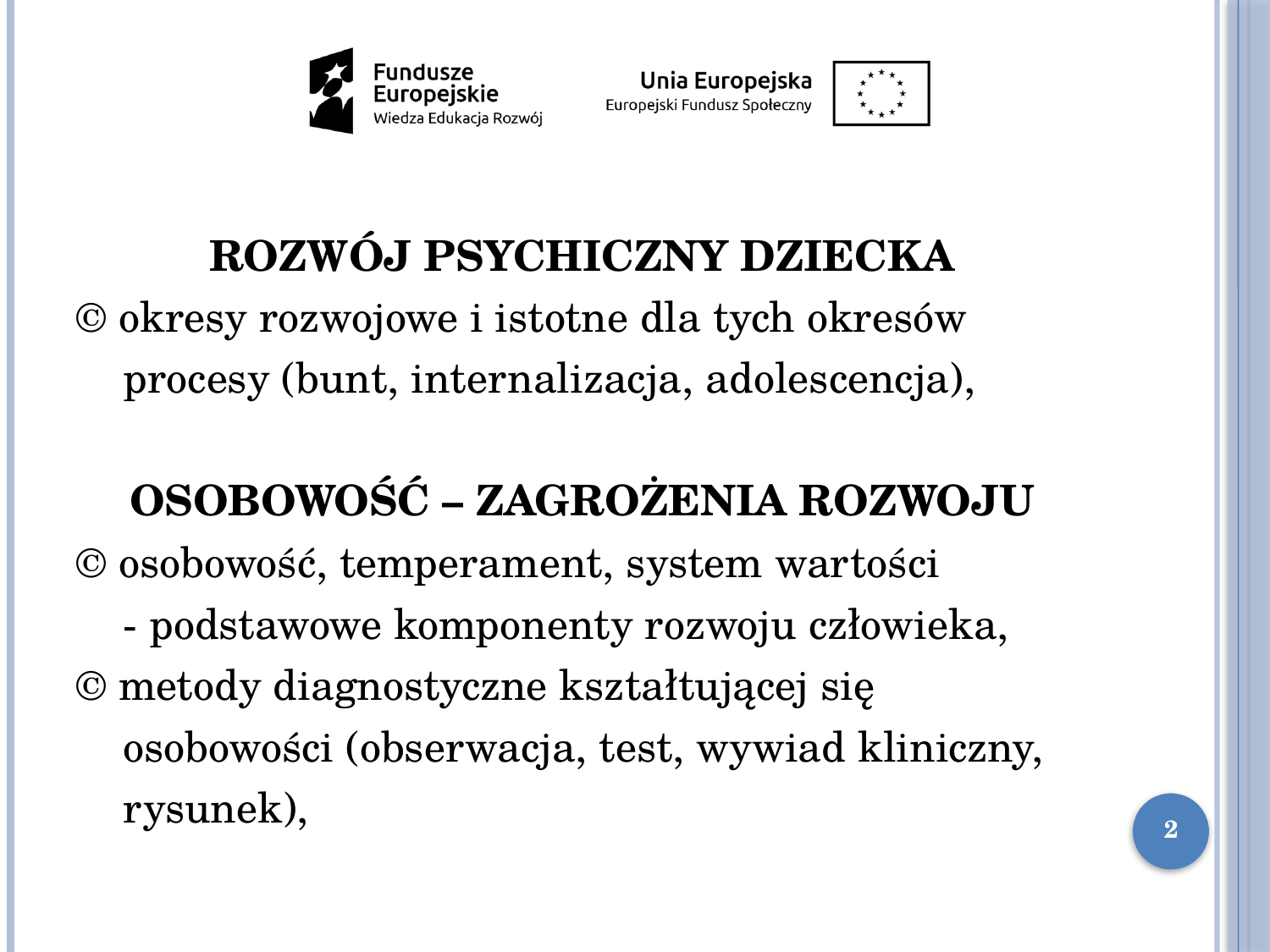

ROZWÓJ PSYCHICZNY DZIECKA
© okresy rozwojowe i istotne dla tych okresów
    procesy (bunt, internalizacja, adolescencja),

OSOBOWOŚĆ – ZAGROŻENIA ROZWOJU
© osobowość, temperament, system wartości
    - podstawowe komponenty rozwoju człowieka,
© metody diagnostyczne kształtującej się
    osobowości (obserwacja, test, wywiad kliniczny,
    rysunek),

2